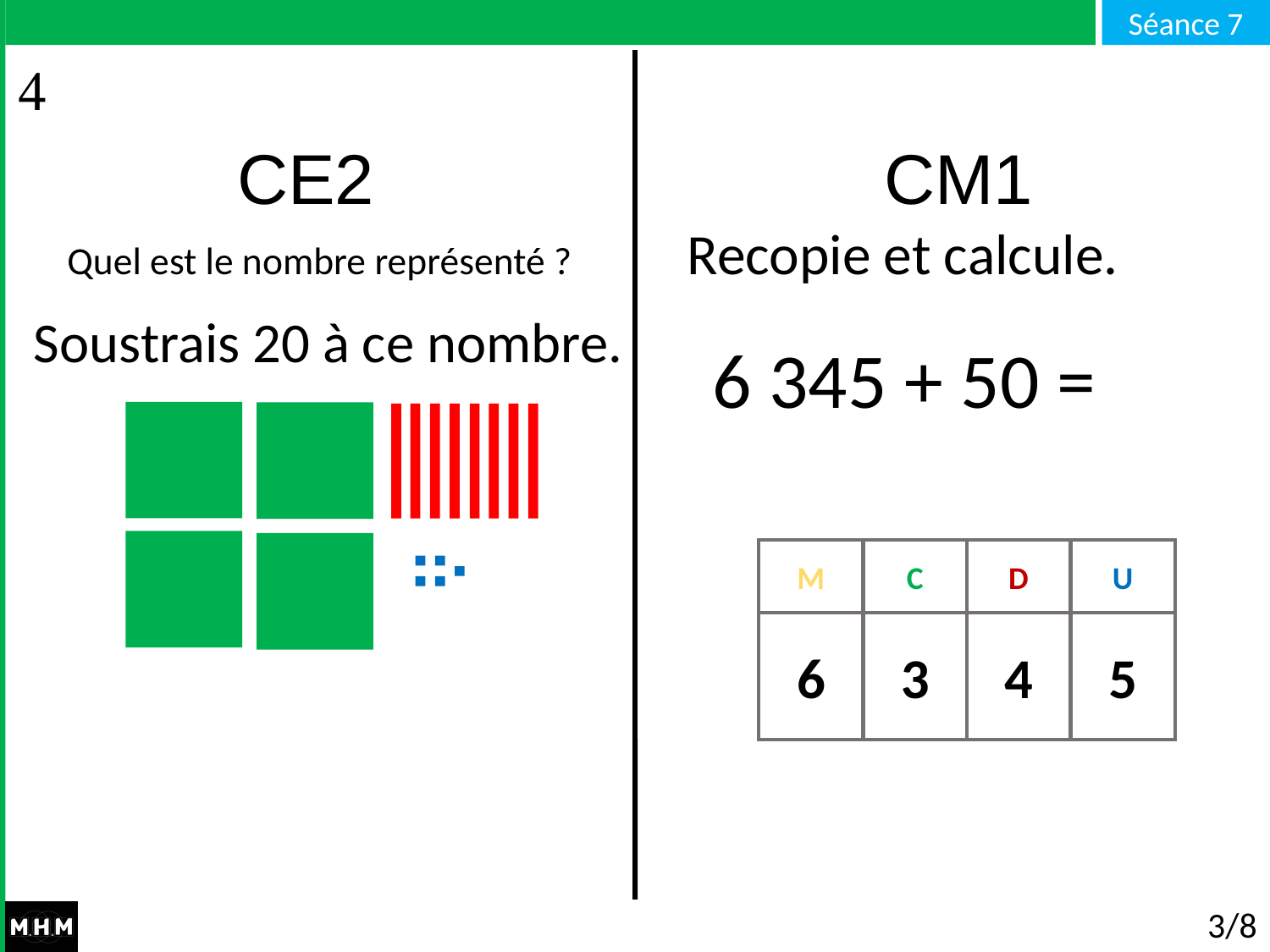

CE2                          CM1
# Quel est le nombre représenté ?
Recopie et calcule.
Soustrais 20 à ce nombre.
6 345 + 50 =

M
C
D
U
6
3
4
5

3/8